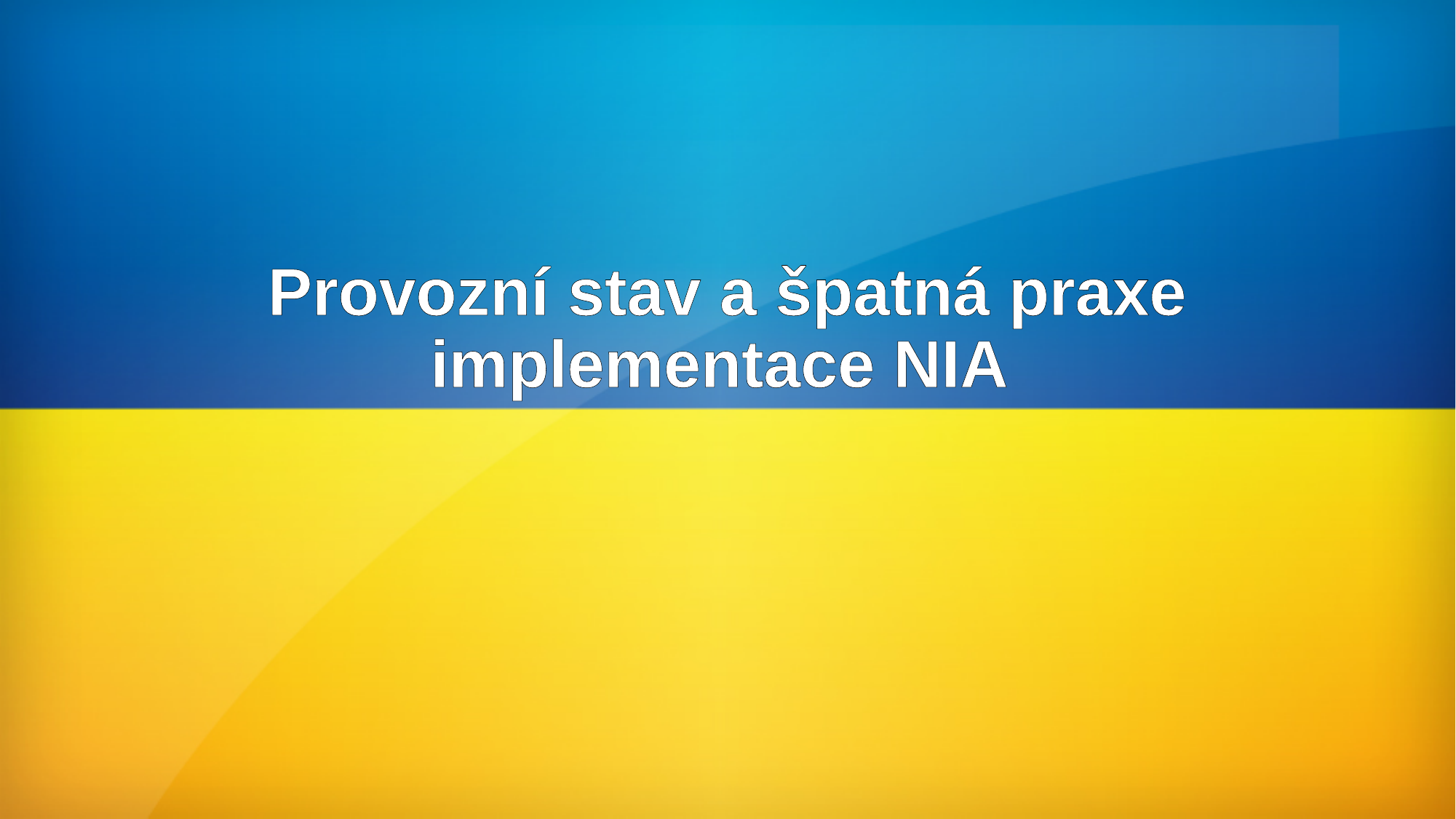

# Provozní stav a špatná praxe implementace NIA